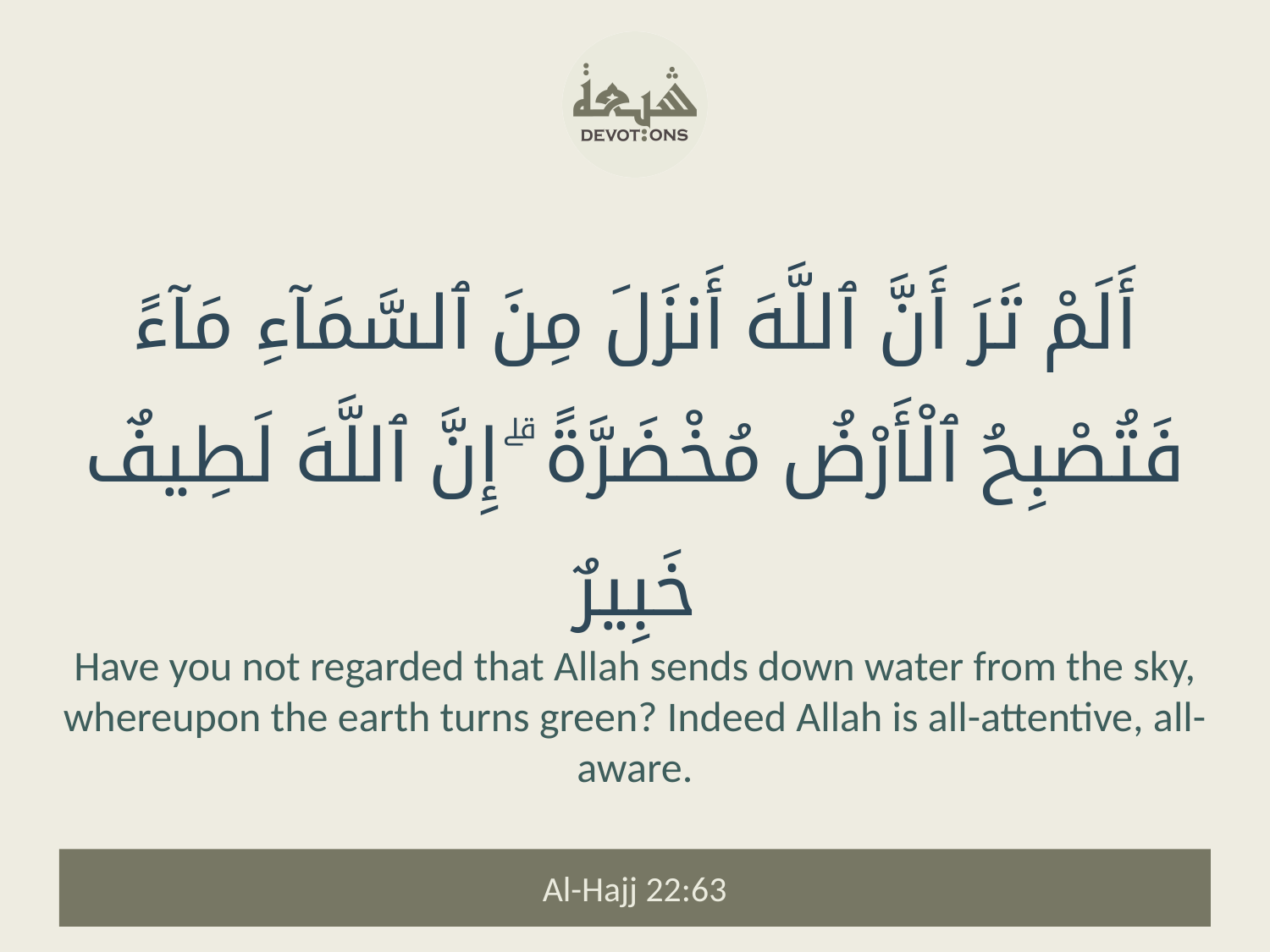

أَلَمْ تَرَ أَنَّ ٱللَّهَ أَنزَلَ مِنَ ٱلسَّمَآءِ مَآءً فَتُصْبِحُ ٱلْأَرْضُ مُخْضَرَّةً ۗ إِنَّ ٱللَّهَ لَطِيفٌ خَبِيرٌ
Have you not regarded that Allah sends down water from the sky, whereupon the earth turns green? Indeed Allah is all-attentive, all-aware.
Al-Hajj 22:63